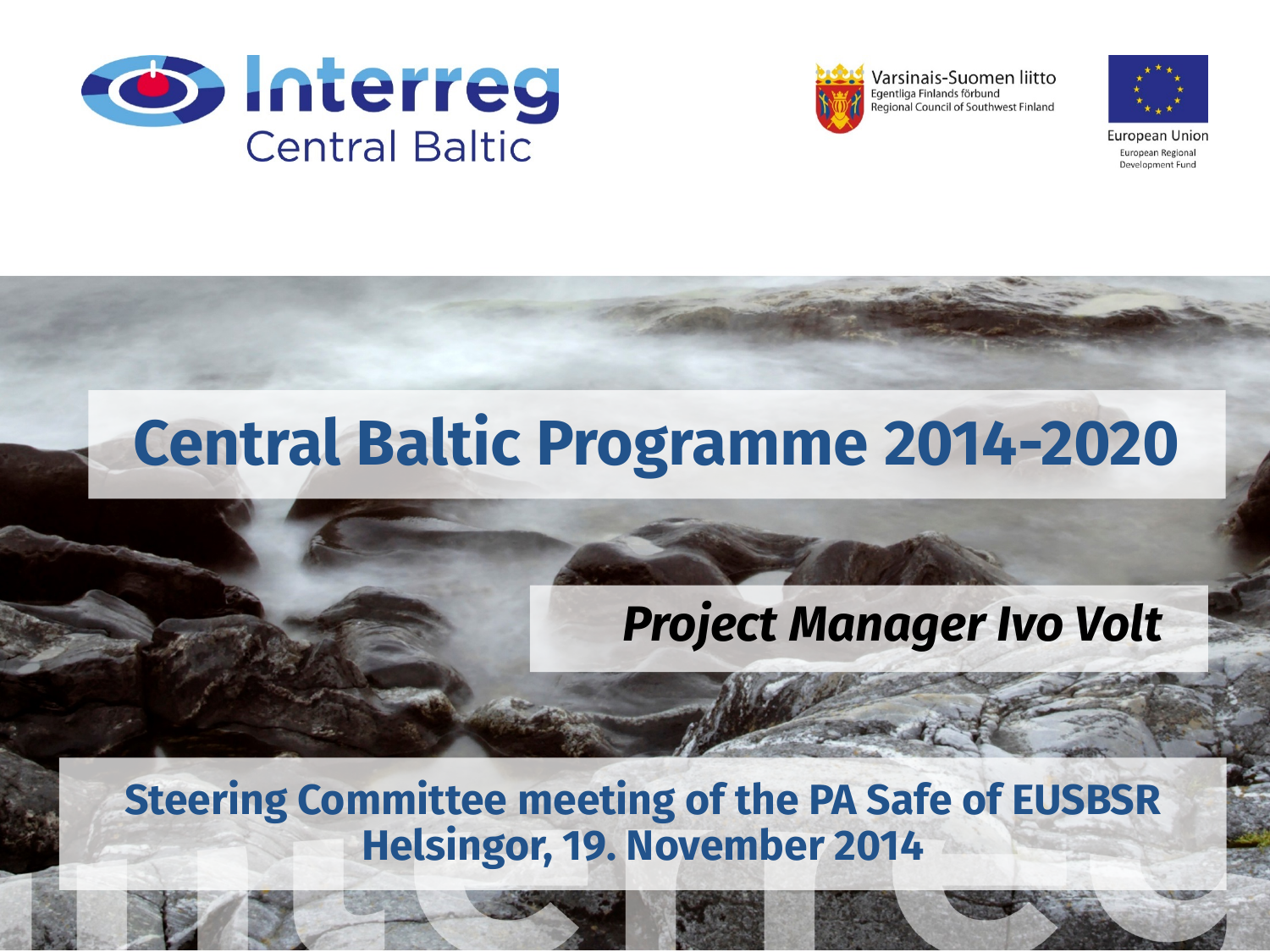

Central Baltic Programme 2014-2020
Project Manager Ivo Volt
# Steering Committee meeting of the PA Safe of EUSBSR Helsingor, 19. November 2014